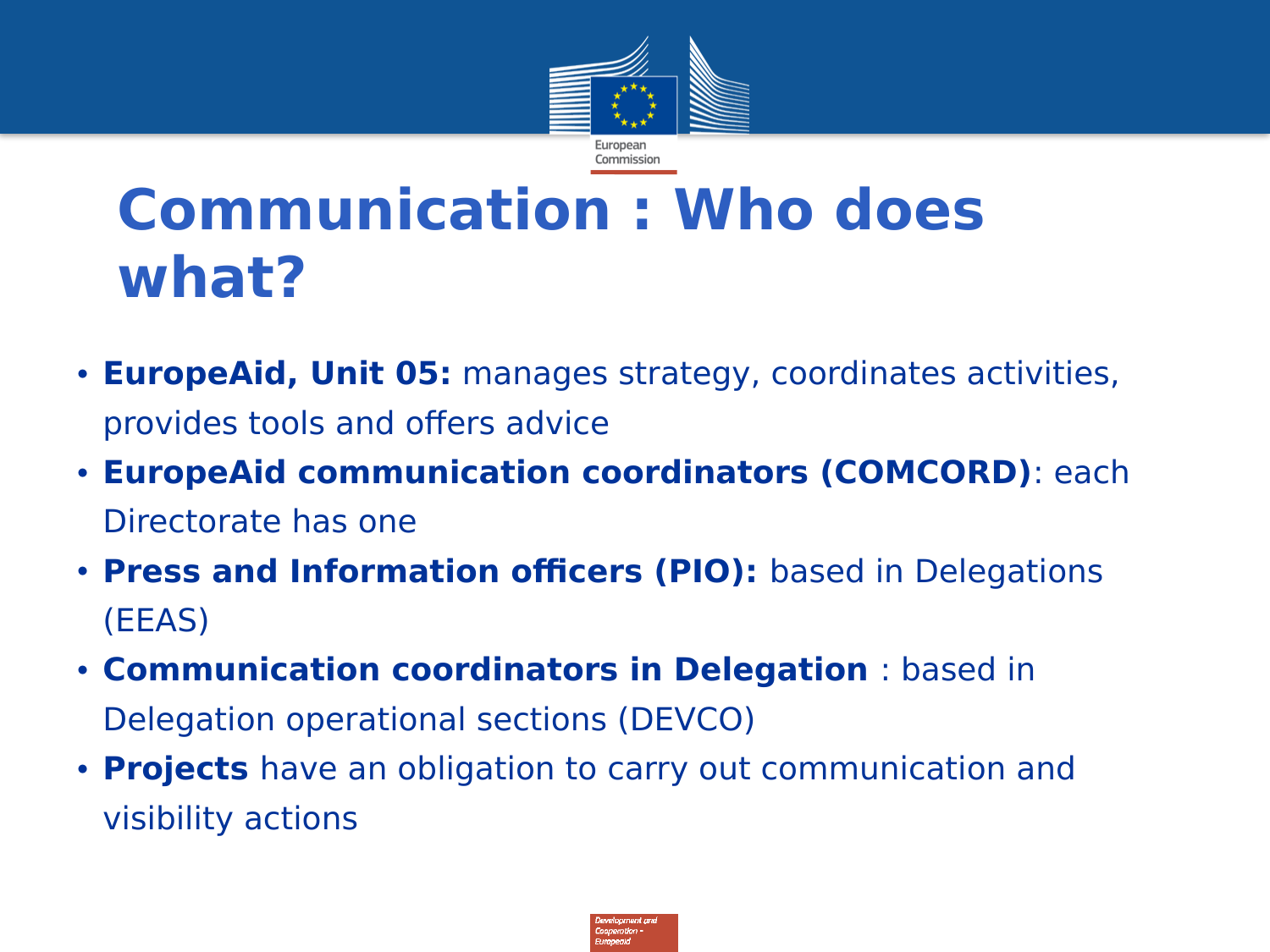

# Communication : Who does what?
In
EuropeAid, Unit 05: manages strategy, coordinates activities, provides tools and offers advice
EuropeAid communication coordinators (COMCORD): each Directorate has one
Press and Information officers (PIO): based in Delegations (EEAS)
Communication coordinators in Delegation : based in Delegation operational sections (DEVCO)
Projects have an obligation to carry out communication and visibility actions